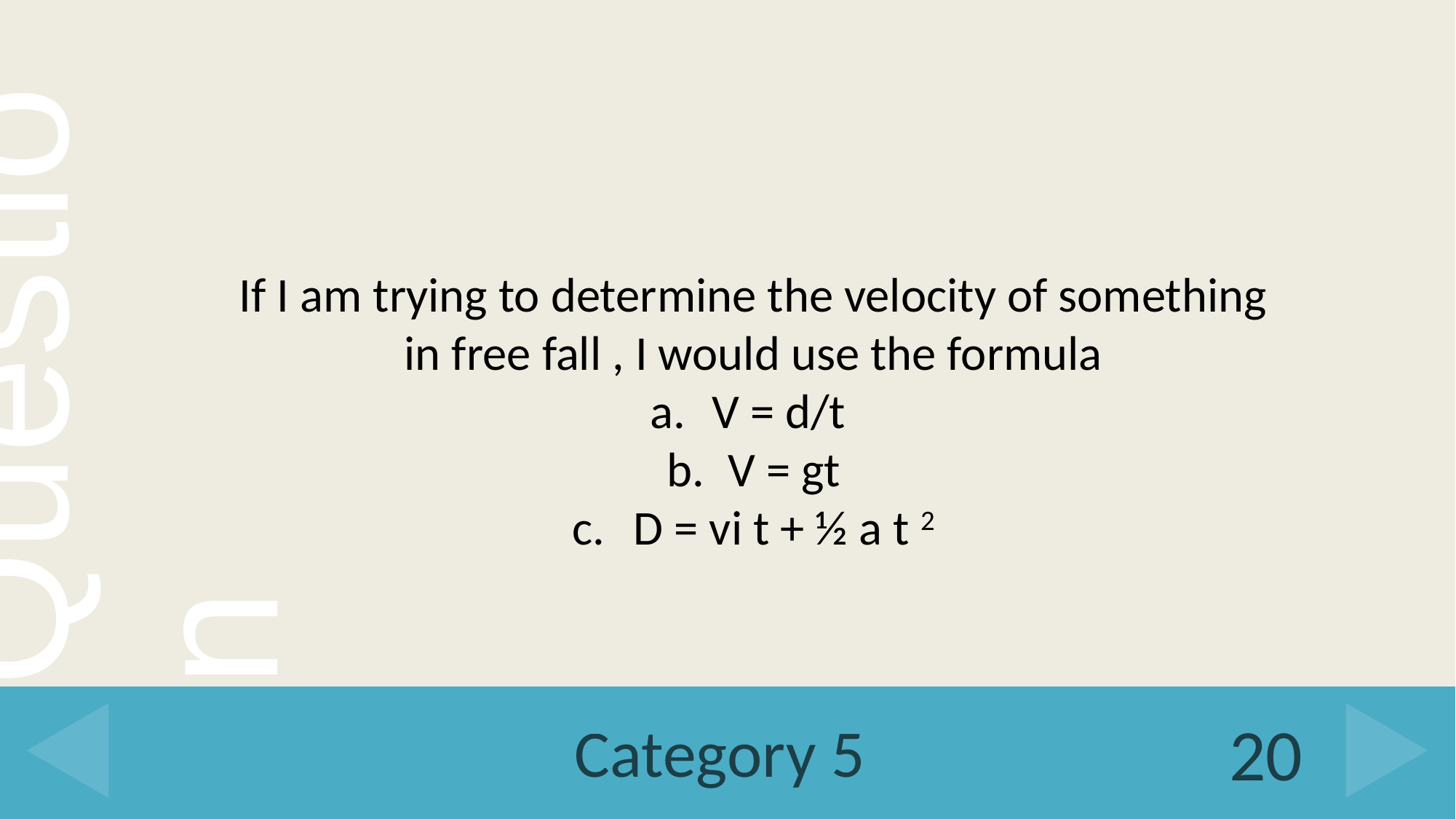

If I am trying to determine the velocity of something in free fall , I would use the formula
V = d/t
V = gt
D = vi t + ½ a t 2
# Category 5
20